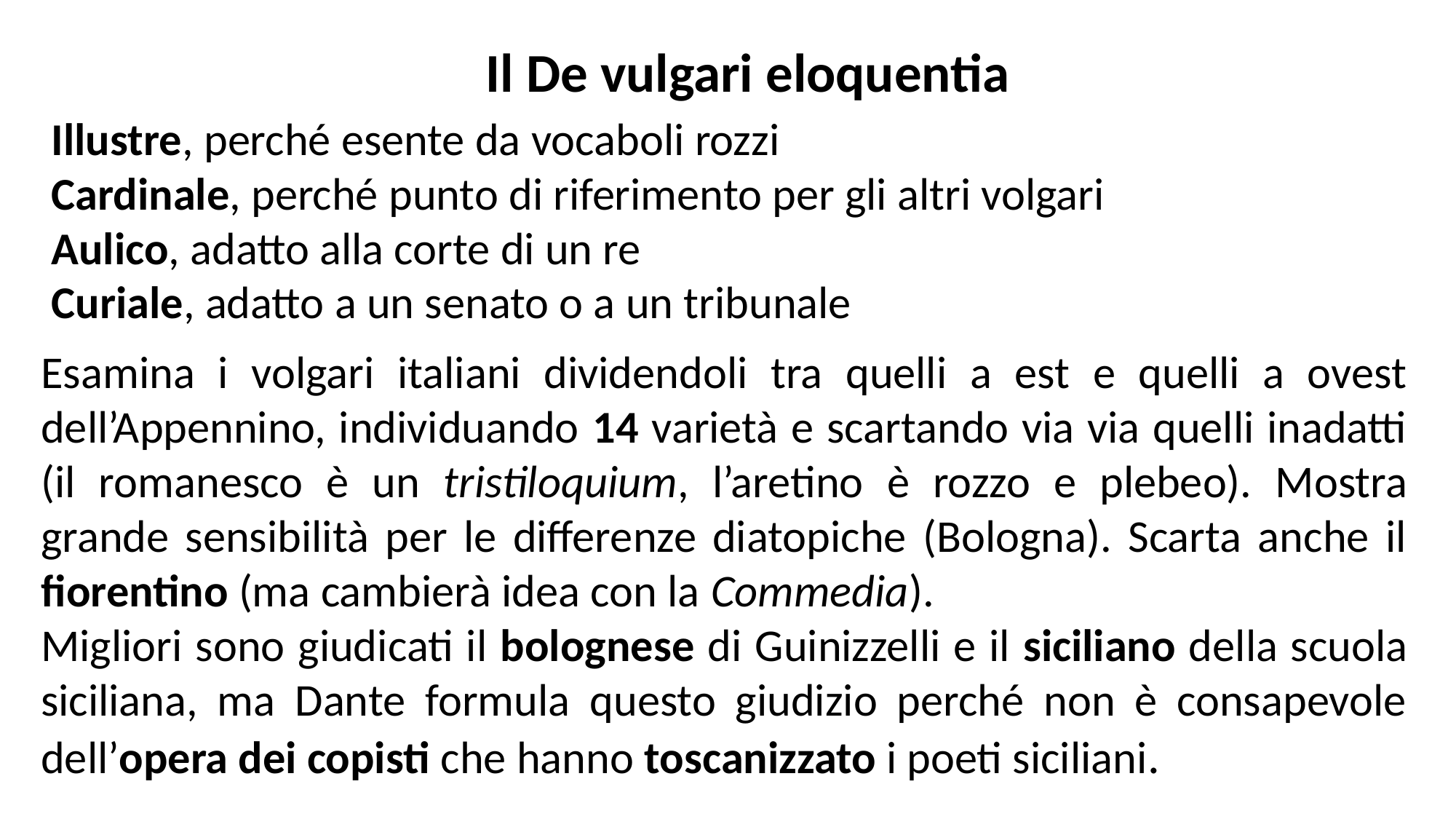

Il De vulgari eloquentia
Illustre, perché esente da vocaboli rozzi
Cardinale, perché punto di riferimento per gli altri volgari
Aulico, adatto alla corte di un re
Curiale, adatto a un senato o a un tribunale
Esamina i volgari italiani dividendoli tra quelli a est e quelli a ovest dell’Appennino, individuando 14 varietà e scartando via via quelli inadatti (il romanesco è un tristiloquium, l’aretino è rozzo e plebeo). Mostra grande sensibilità per le differenze diatopiche (Bologna). Scarta anche il fiorentino (ma cambierà idea con la Commedia).
Migliori sono giudicati il bolognese di Guinizzelli e il siciliano della scuola siciliana, ma Dante formula questo giudizio perché non è consapevole dell’opera dei copisti che hanno toscanizzato i poeti siciliani.